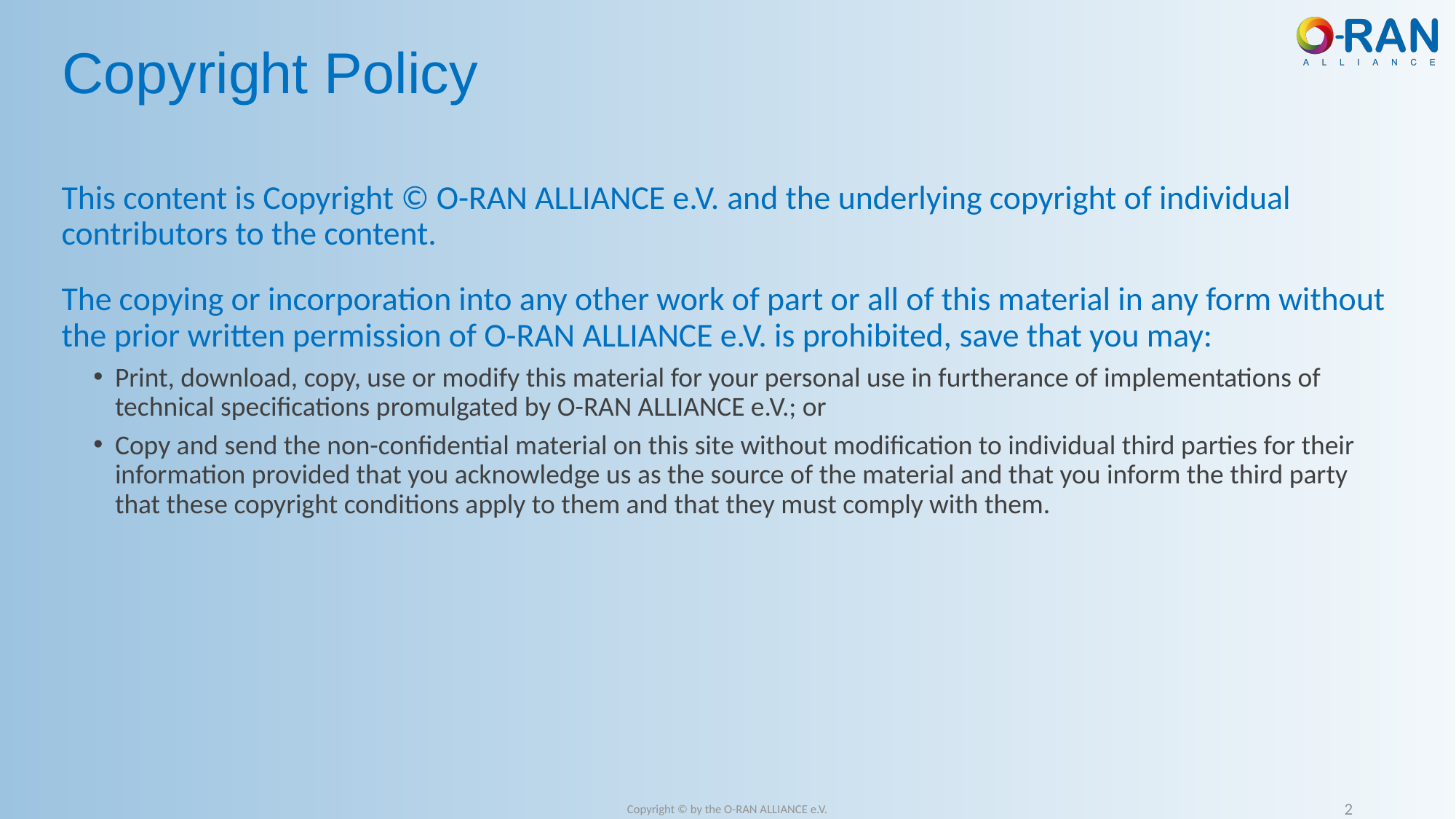

# Copyright Policy
This content is Copyright © O-RAN ALLIANCE e.V. and the underlying copyright of individual contributors to the content.
The copying or incorporation into any other work of part or all of this material in any form without the prior written permission of O-RAN ALLIANCE e.V. is prohibited, save that you may:
Print, download, copy, use or modify this material for your personal use in furtherance of implementations of technical specifications promulgated by O-RAN ALLIANCE e.V.; or
Copy and send the non-confidential material on this site without modification to individual third parties for their information provided that you acknowledge us as the source of the material and that you inform the third party that these copyright conditions apply to them and that they must comply with them.

2
Copyright © by the O-RAN ALLIANCE e.V.